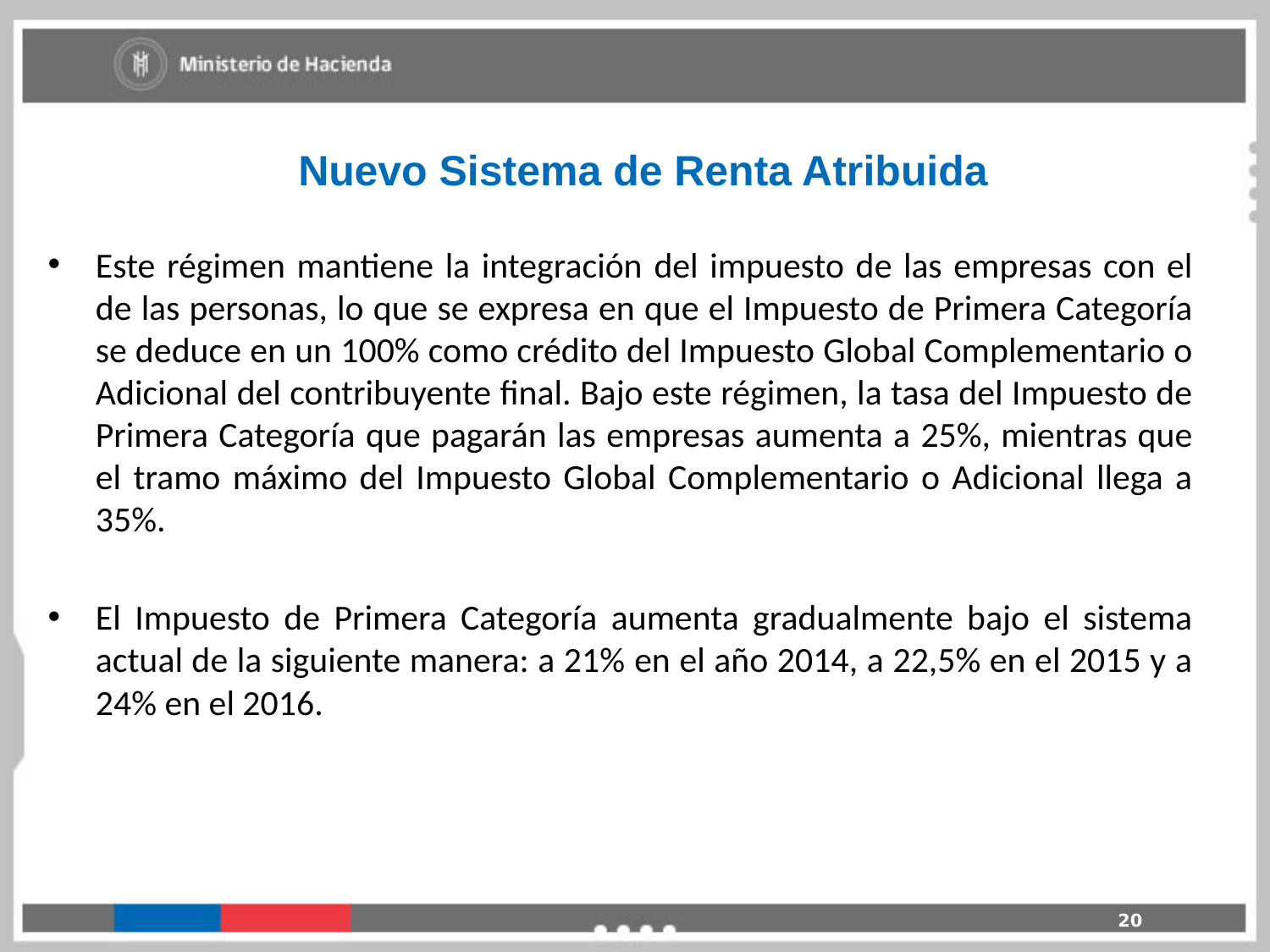

Nuevo Sistema de Renta Atribuida
Este régimen mantiene la integración del impuesto de las empresas con el de las personas, lo que se expresa en que el Impuesto de Primera Categoría se deduce en un 100% como crédito del Impuesto Global Complementario o Adicional del contribuyente final. Bajo este régimen, la tasa del Impuesto de Primera Categoría que pagarán las empresas aumenta a 25%, mientras que el tramo máximo del Impuesto Global Complementario o Adicional llega a 35%.

El Impuesto de Primera Categoría aumenta gradualmente bajo el sistema actual de la siguiente manera: a 21% en el año 2014, a 22,5% en el 2015 y a 24% en el 2016.
20